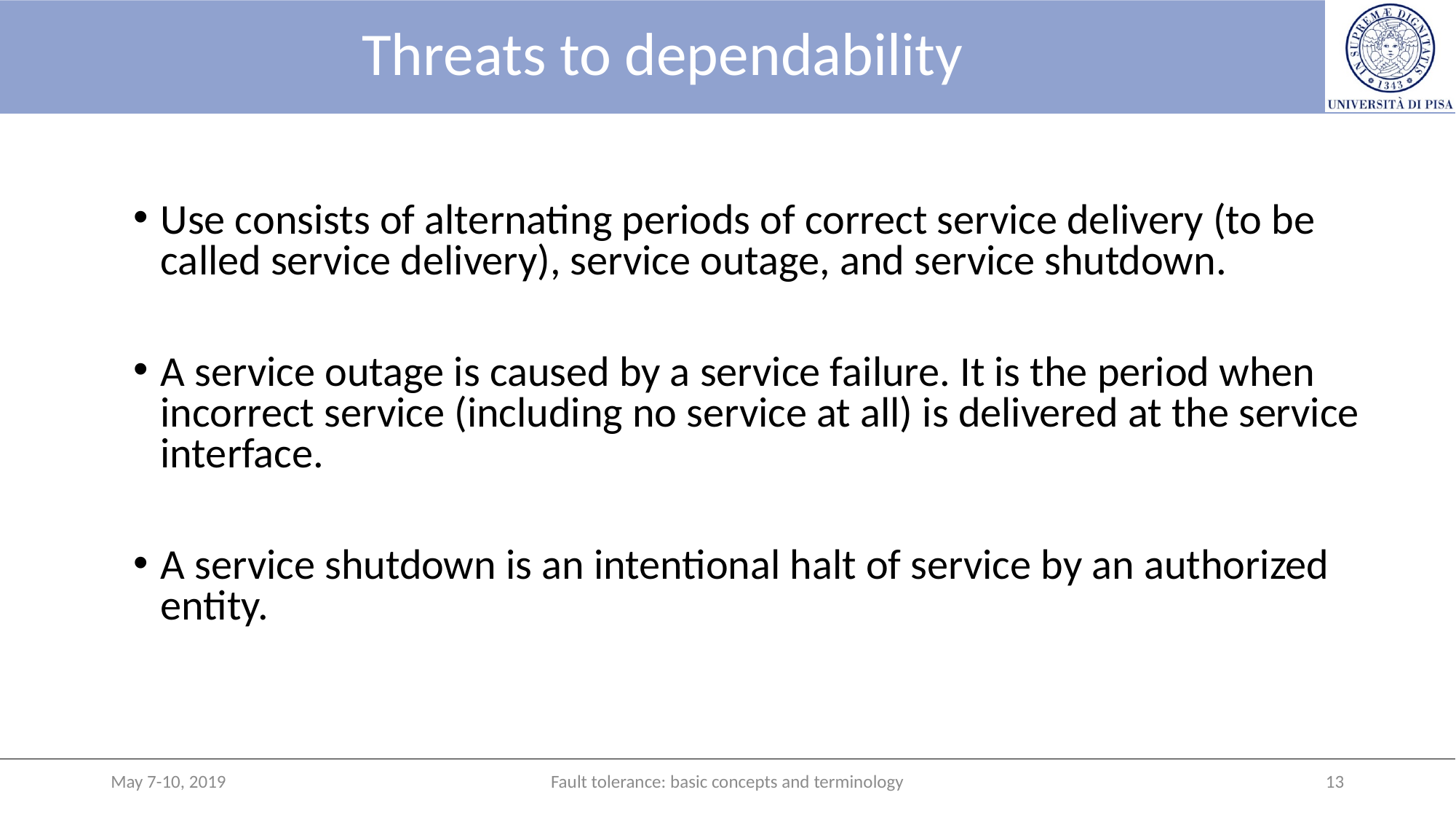

# Threats to dependability
Use consists of alternating periods of correct service delivery (to be called service delivery), service outage, and service shutdown.

A service outage is caused by a service failure. It is the period when incorrect service (including no service at all) is delivered at the service interface.

A service shutdown is an intentional halt of service by an authorized entity.

May 7-10, 2019
Fault tolerance: basic concepts and terminology
13